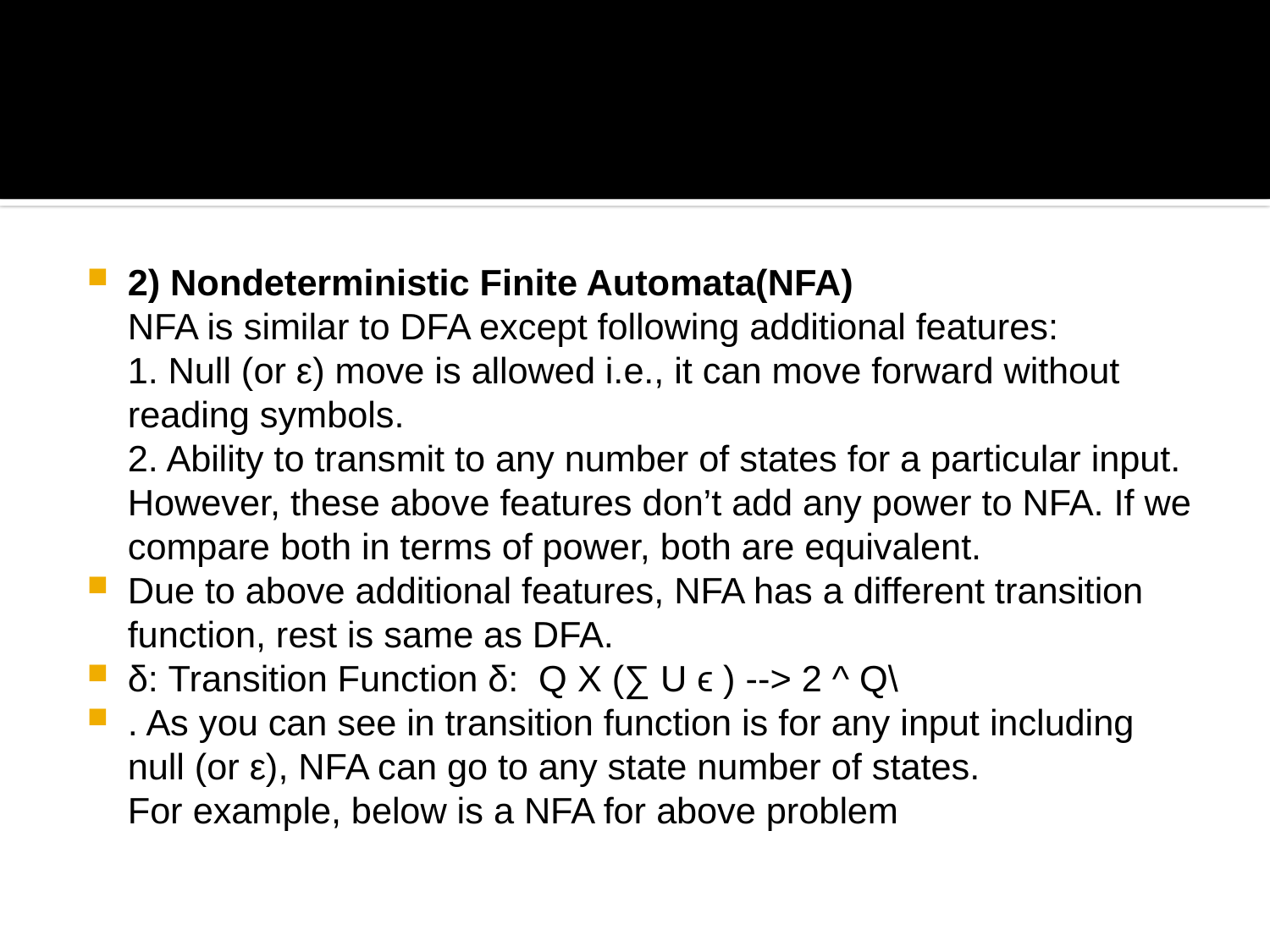

#
2) Nondeterministic Finite Automata(NFA)
NFA is similar to DFA except following additional features:
1. Null (or ε) move is allowed i.e., it can move forward without reading symbols.
2. Ability to transmit to any number of states for a particular input.
However, these above features don’t add any power to NFA. If we compare both in terms of power, both are equivalent.
Due to above additional features, NFA has a different transition function, rest is same as DFA.
δ: Transition Function δ:  Q X (∑ U ϵ ) --> 2 ^ Q\
. As you can see in transition function is for any input including null (or ε), NFA can go to any state number of states.
For example, below is a NFA for above problem